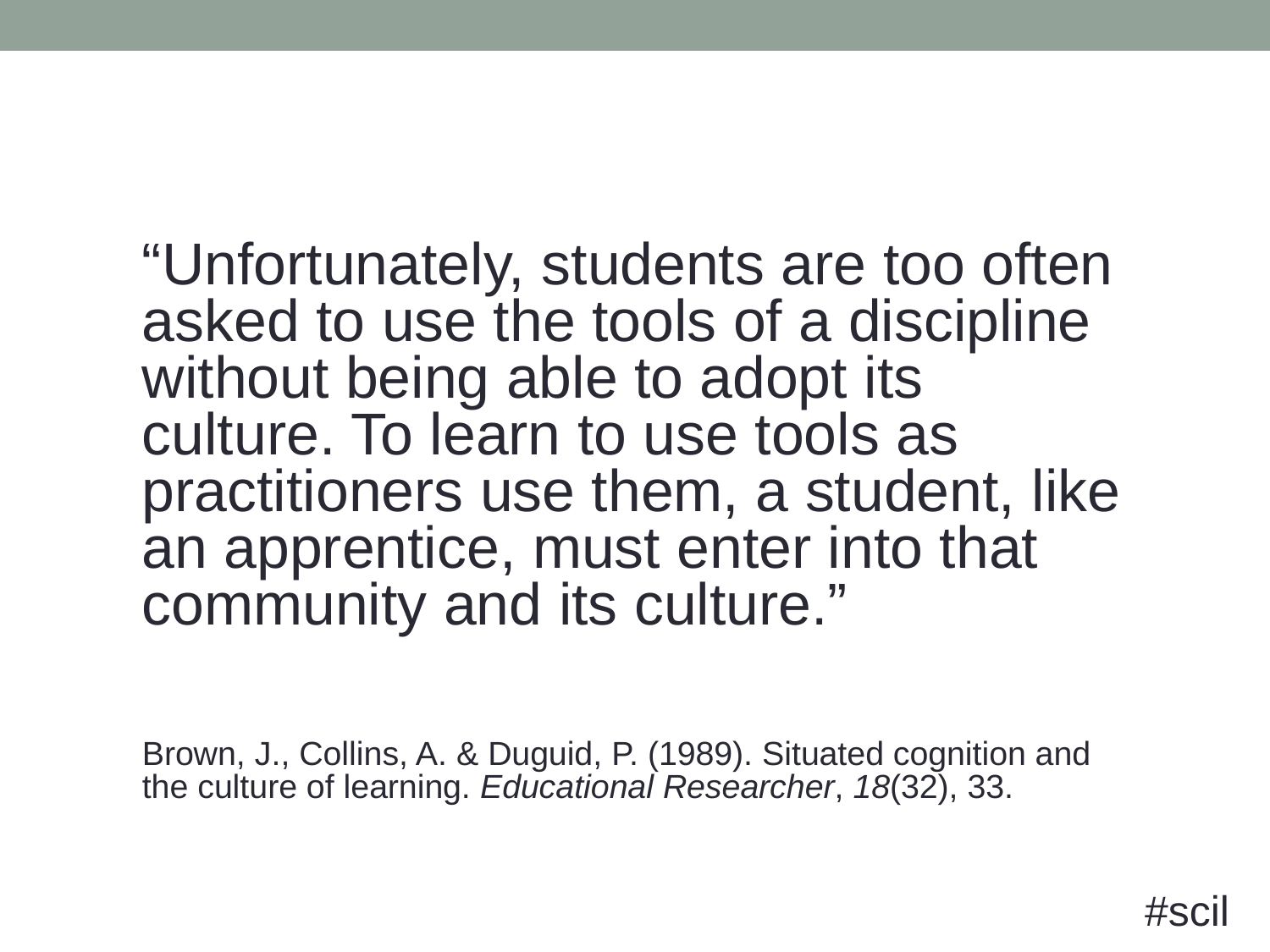

#
	“Unfortunately, students are too often asked to use the tools of a discipline without being able to adopt its culture. To learn to use tools as practitioners use them, a student, like an apprentice, must enter into that community and its culture.”

	Brown, J., Collins, A. & Duguid, P. (1989). Situated cognition and the culture of learning. Educational Researcher, 18(32), 33.

#scil